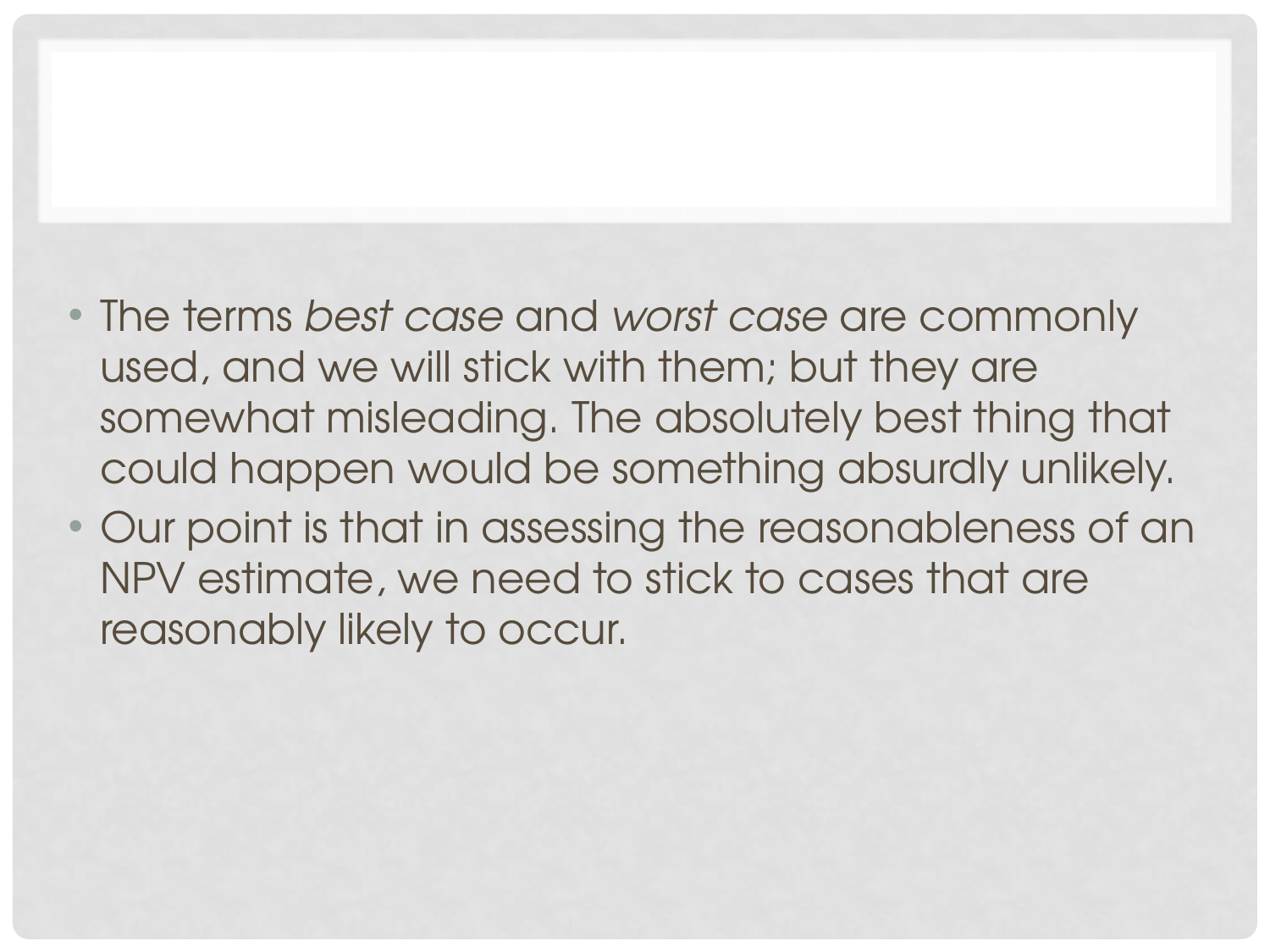

#

The terms best case and worst case are commonly used, and we will stick with them; but they are somewhat misleading. The absolutely best thing that could happen would be something absurdly unlikely.
Our point is that in assessing the reasonableness of an NPV estimate, we need to stick to cases that are reasonably likely to occur.